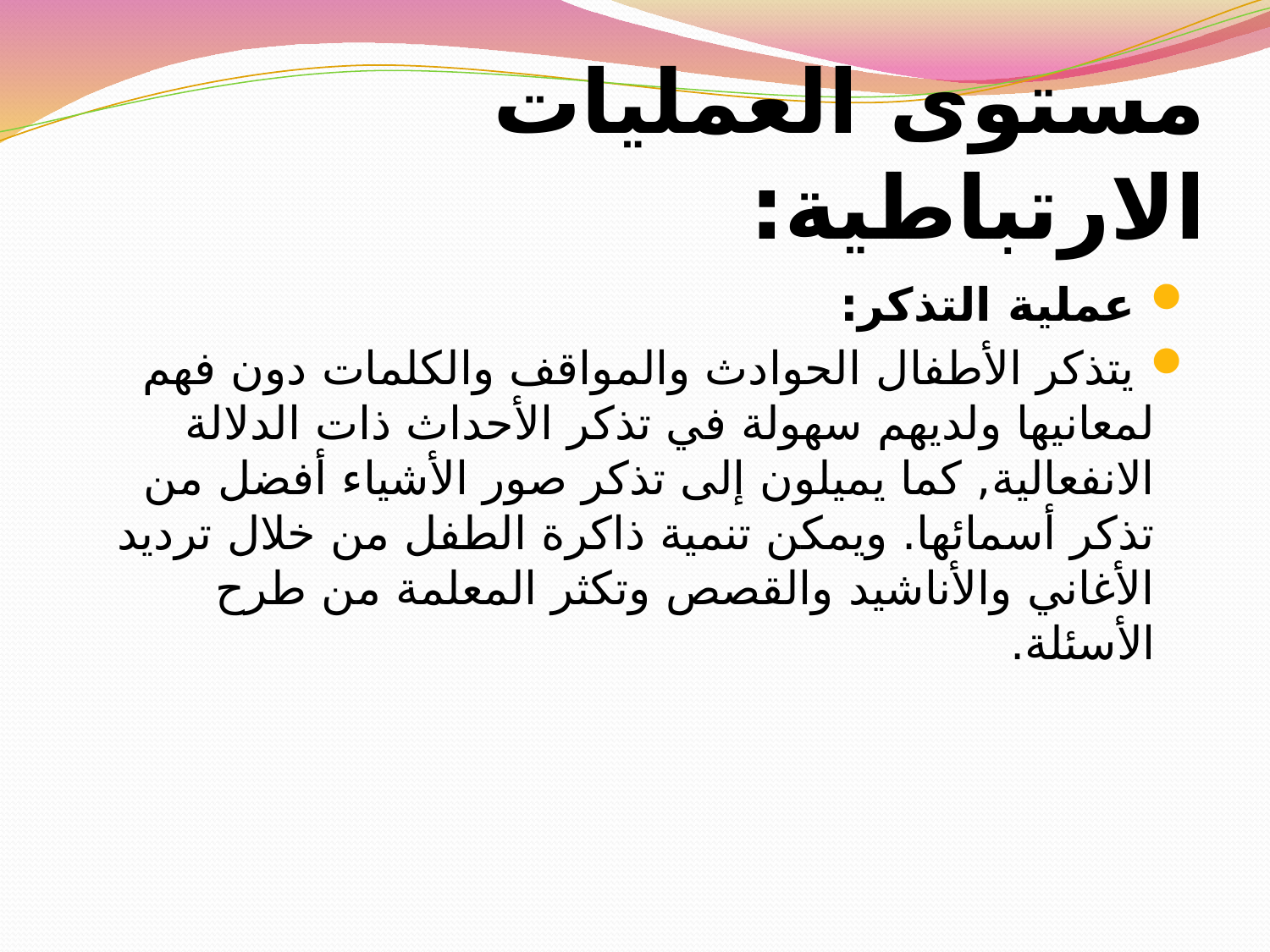

# مستوى العمليات الارتباطية:
 عملية التذكر:
 يتذكر الأطفال الحوادث والمواقف والكلمات دون فهم لمعانيها ولديهم سهولة في تذكر الأحداث ذات الدلالة الانفعالية, كما يميلون إلى تذكر صور الأشياء أفضل من تذكر أسمائها. ويمكن تنمية ذاكرة الطفل من خلال ترديد الأغاني والأناشيد والقصص وتكثر المعلمة من طرح الأسئلة.